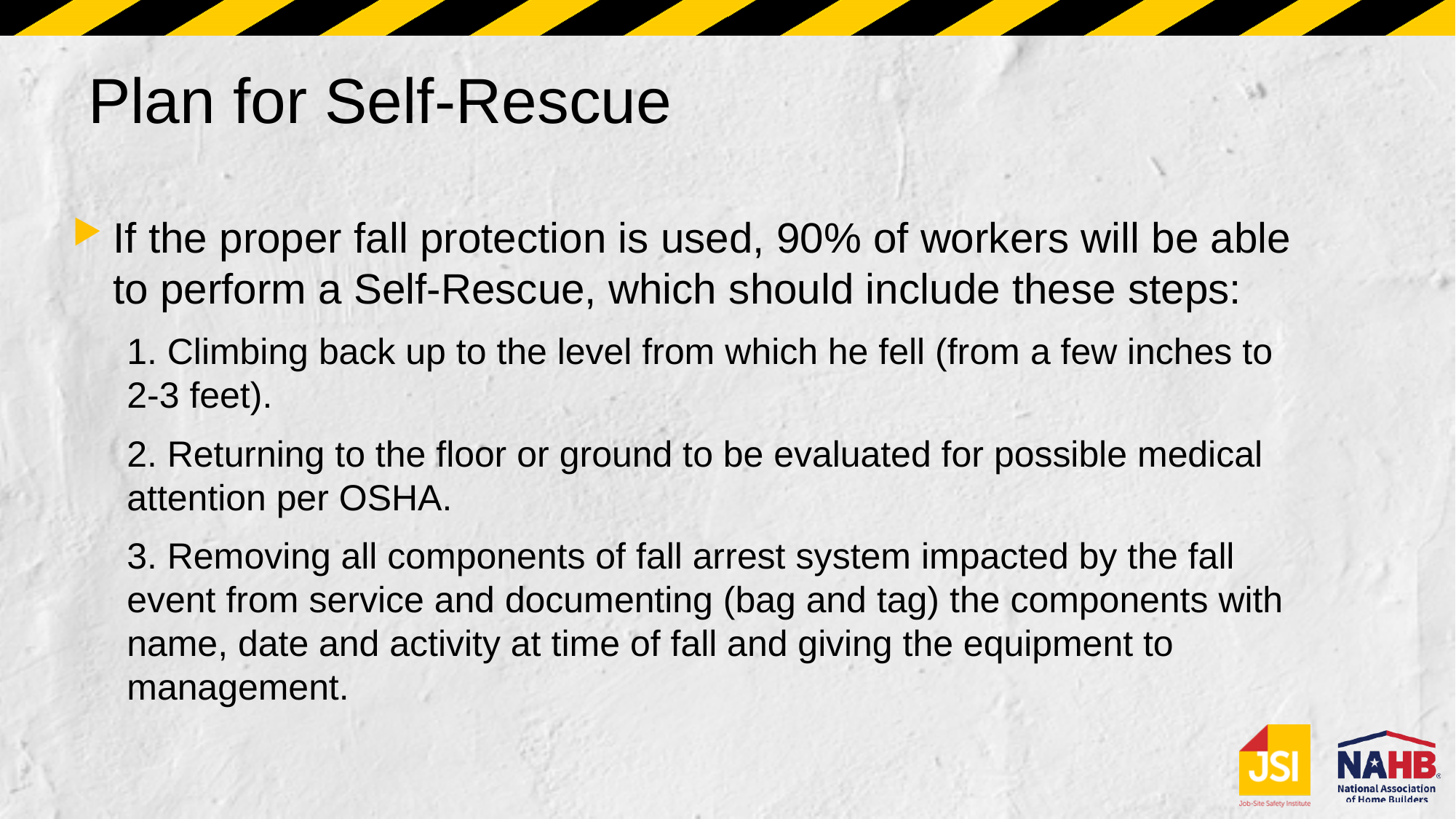

# Plan for Self-Rescue
If the proper fall protection is used, 90% of workers will be able to perform a Self-Rescue, which should include these steps:
1. Climbing back up to the level from which he fell (from a few inches to 2-3 feet).
2. Returning to the floor or ground to be evaluated for possible medical attention per OSHA.
3. Removing all components of fall arrest system impacted by the fall event from service and documenting (bag and tag) the components with name, date and activity at time of fall and giving the equipment to management.